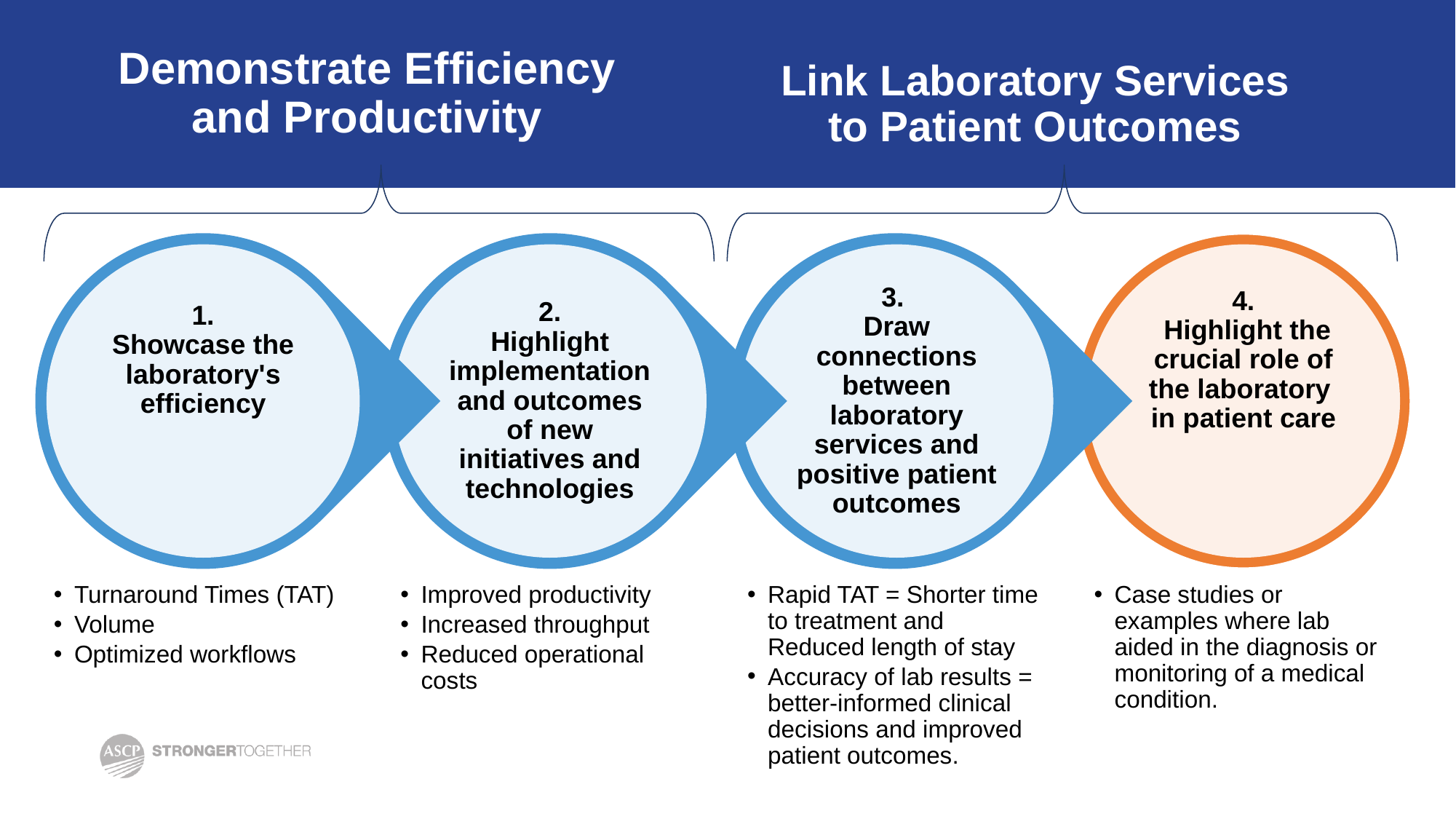

# Demonstrate Efficiency and Productivity
Link Laboratory Services to Patient Outcomes

1.
Showcase the laboratory's efficiency

2.
Highlight implementation and outcomes of new initiatives and technologies
3.
Draw connections between laboratory services and positive patient outcomes
4.
 Highlight the crucial role of the laboratory
in patient care

Turnaround Times (TAT)
Volume
Optimized workflows

Improved productivity
Increased throughput
Reduced operational costs

Rapid TAT = Shorter time to treatment and Reduced length of stay
Accuracy of lab results = better-informed clinical decisions and improved patient outcomes.

Case studies or examples where lab aided in the diagnosis or monitoring of a medical condition.